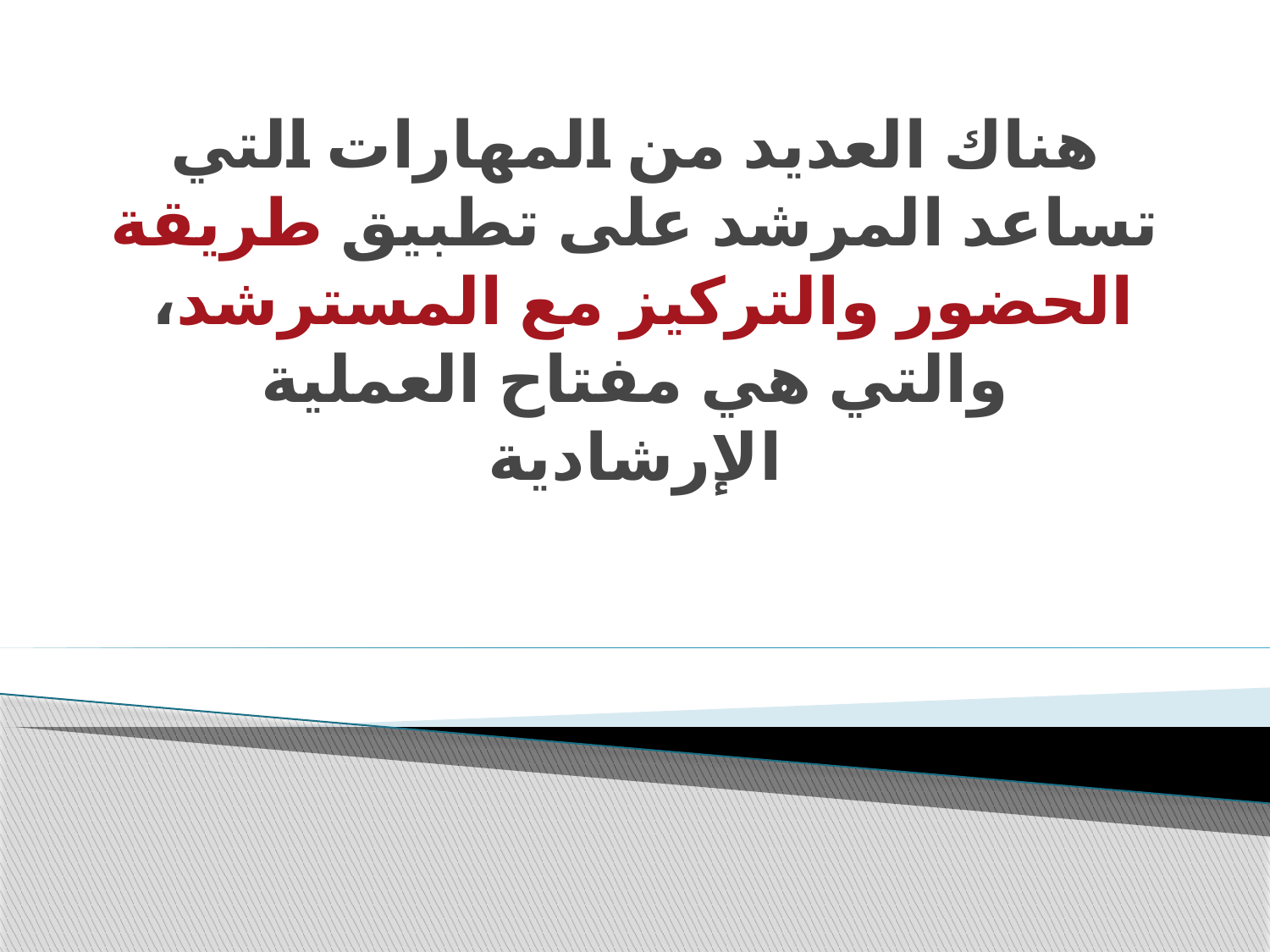

# هناك العديد من المهارات التي تساعد المرشد على تطبيق طريقة الحضور والتركيز مع المسترشد، والتي هي مفتاح العملية الإرشادية